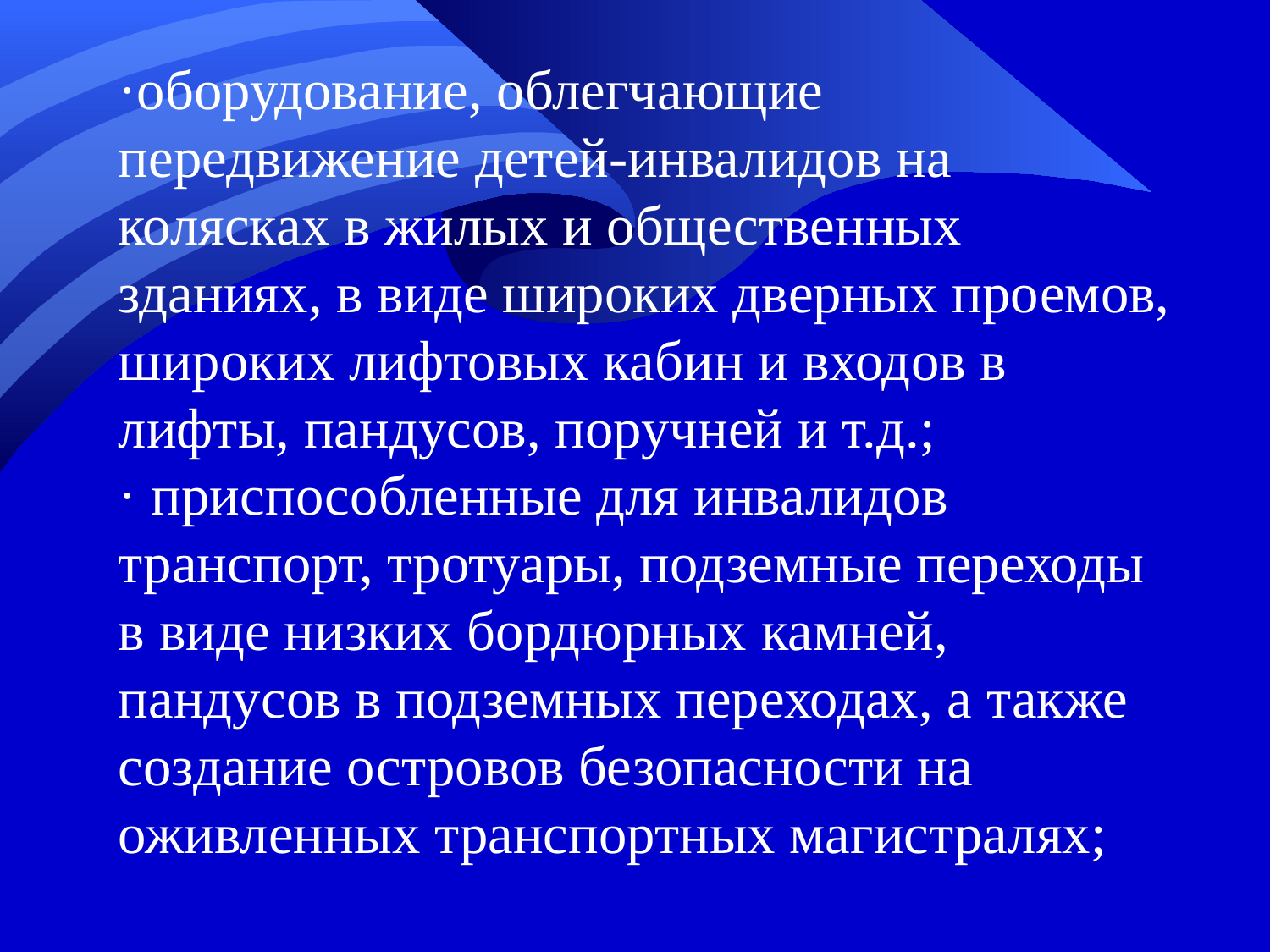

·оборудование, облегчающие передвижение детей-инвалидов на колясках в жилых и общественных зданиях, в виде широких дверных проемов, широких лифтовых кабин и входов в лифты, пандусов, поручней и т.д.;
· приспособленные для инвалидов транспорт, тротуары, подземные переходы в виде низких бордюрных камней, пандусов в подземных переходах, а также создание островов безопасности на оживленных транспортных магистралях;